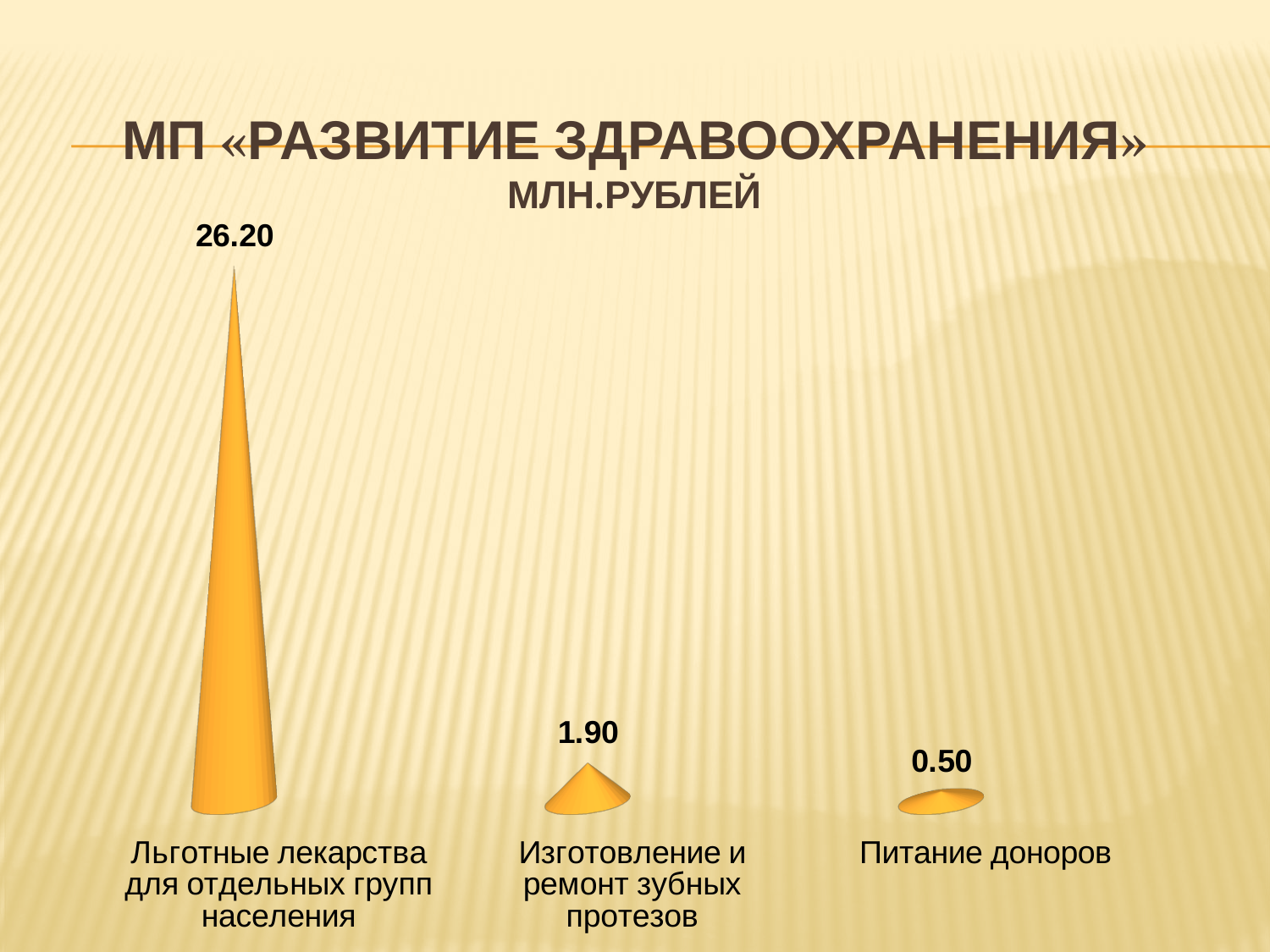

# МП «Развитие здравоохранения» млн.рублей

[unsupported chart]